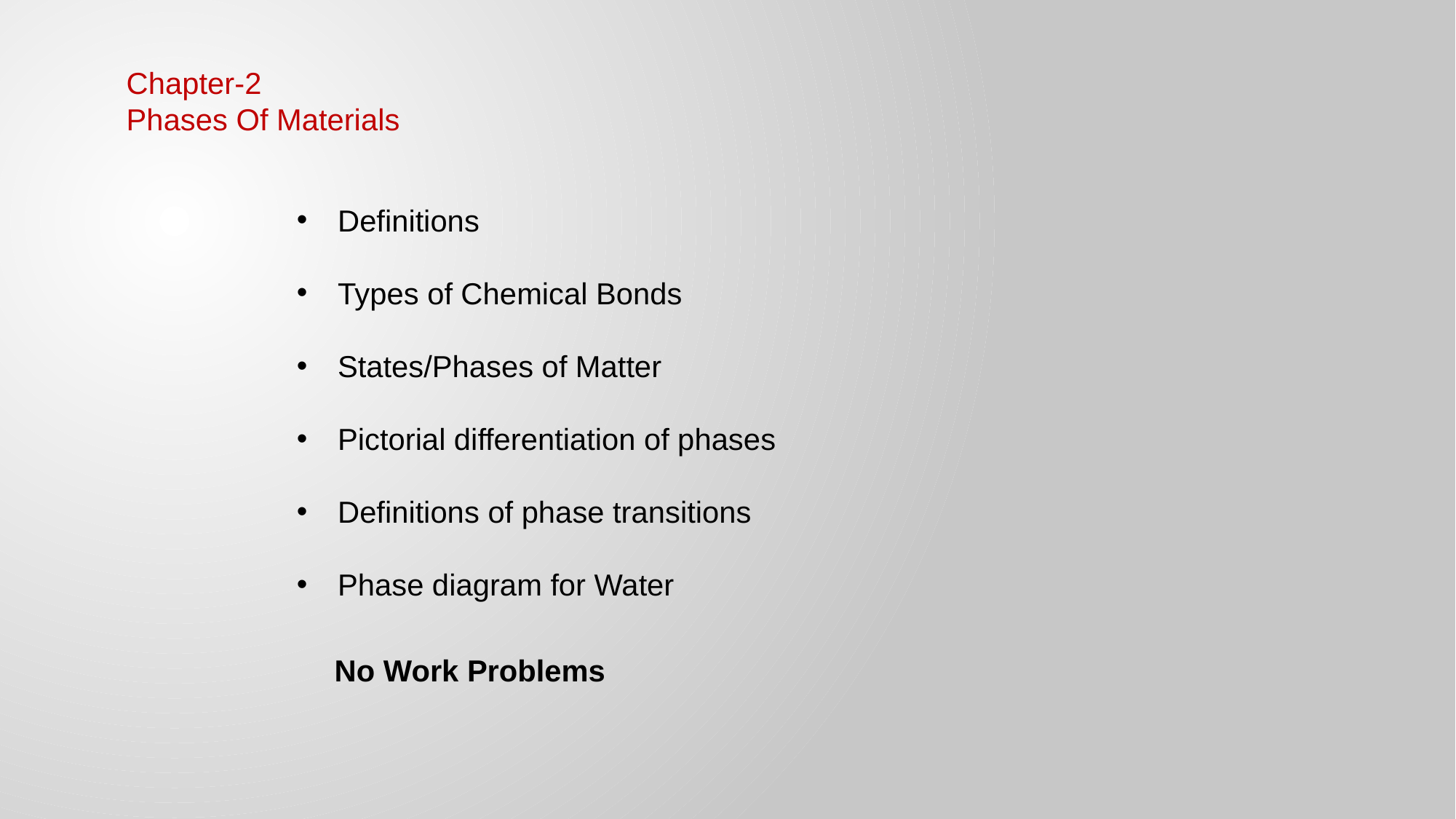

Chapter-2
Phases Of Materials
Definitions
Types of Chemical Bonds
States/Phases of Matter
Pictorial differentiation of phases
Definitions of phase transitions
Phase diagram for Water
No Work Problems